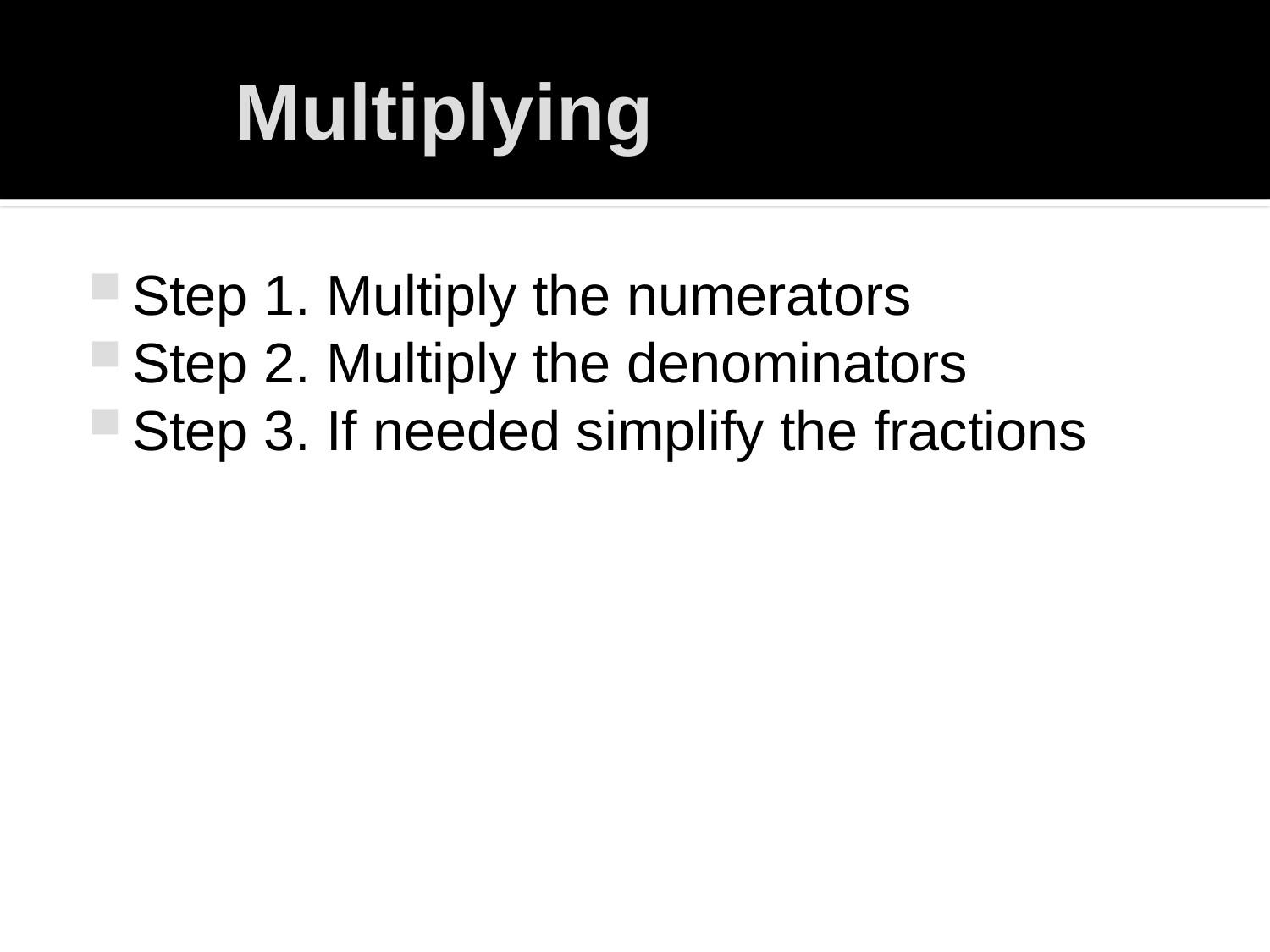

# Multiplying
Step 1. Multiply the numerators
Step 2. Multiply the denominators
Step 3. If needed simplify the fractions